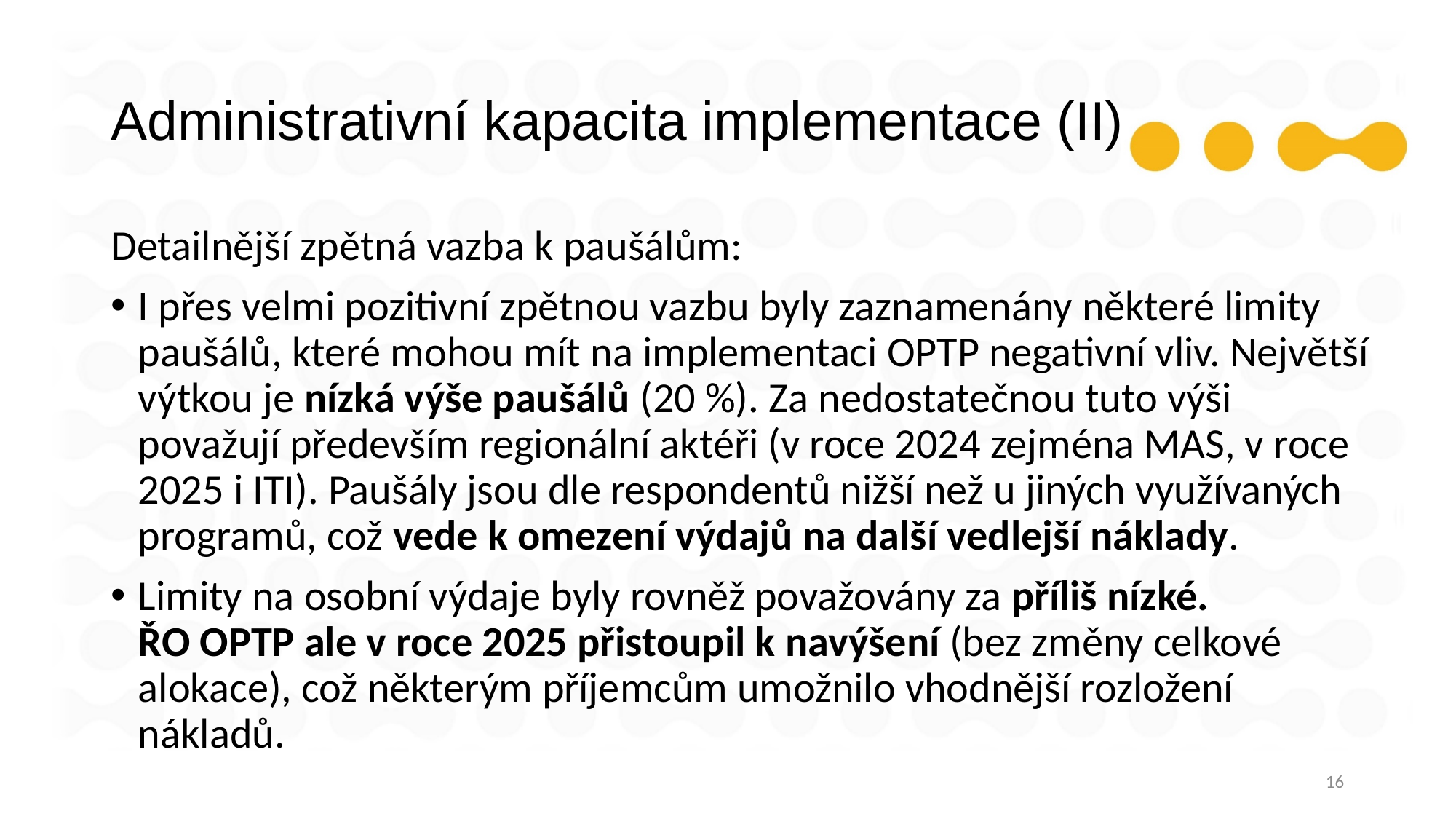

# Administrativní kapacita implementace (II)
Detailnější zpětná vazba k paušálům:
I přes velmi pozitivní zpětnou vazbu byly zaznamenány některé limity paušálů, které mohou mít na implementaci OPTP negativní vliv. Největší výtkou je nízká výše paušálů (20 %). Za nedostatečnou tuto výši považují především regionální aktéři (v roce 2024 zejména MAS, v roce 2025 i ITI). Paušály jsou dle respondentů nižší než u jiných využívaných programů, což vede k omezení výdajů na další vedlejší náklady.
Limity na osobní výdaje byly rovněž považovány za příliš nízké.            ŘO OPTP ale v roce 2025 přistoupil k navýšení (bez změny celkové alokace), což některým příjemcům umožnilo vhodnější rozložení nákladů.
16